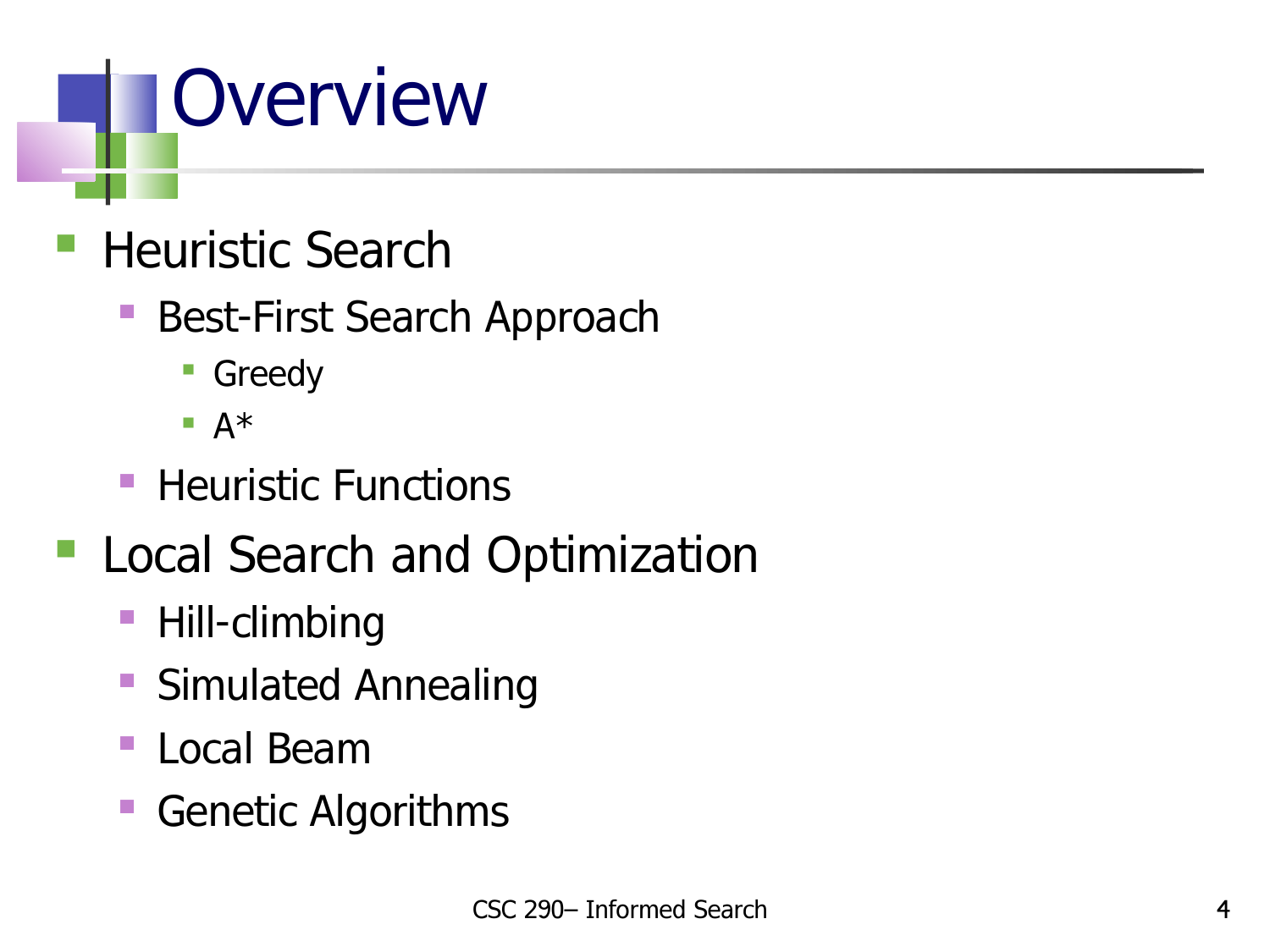

# Overview
Heuristic Search
Best-First Search Approach
Greedy
A*
Heuristic Functions
Local Search and Optimization
Hill-climbing
Simulated Annealing
Local Beam
Genetic Algorithms